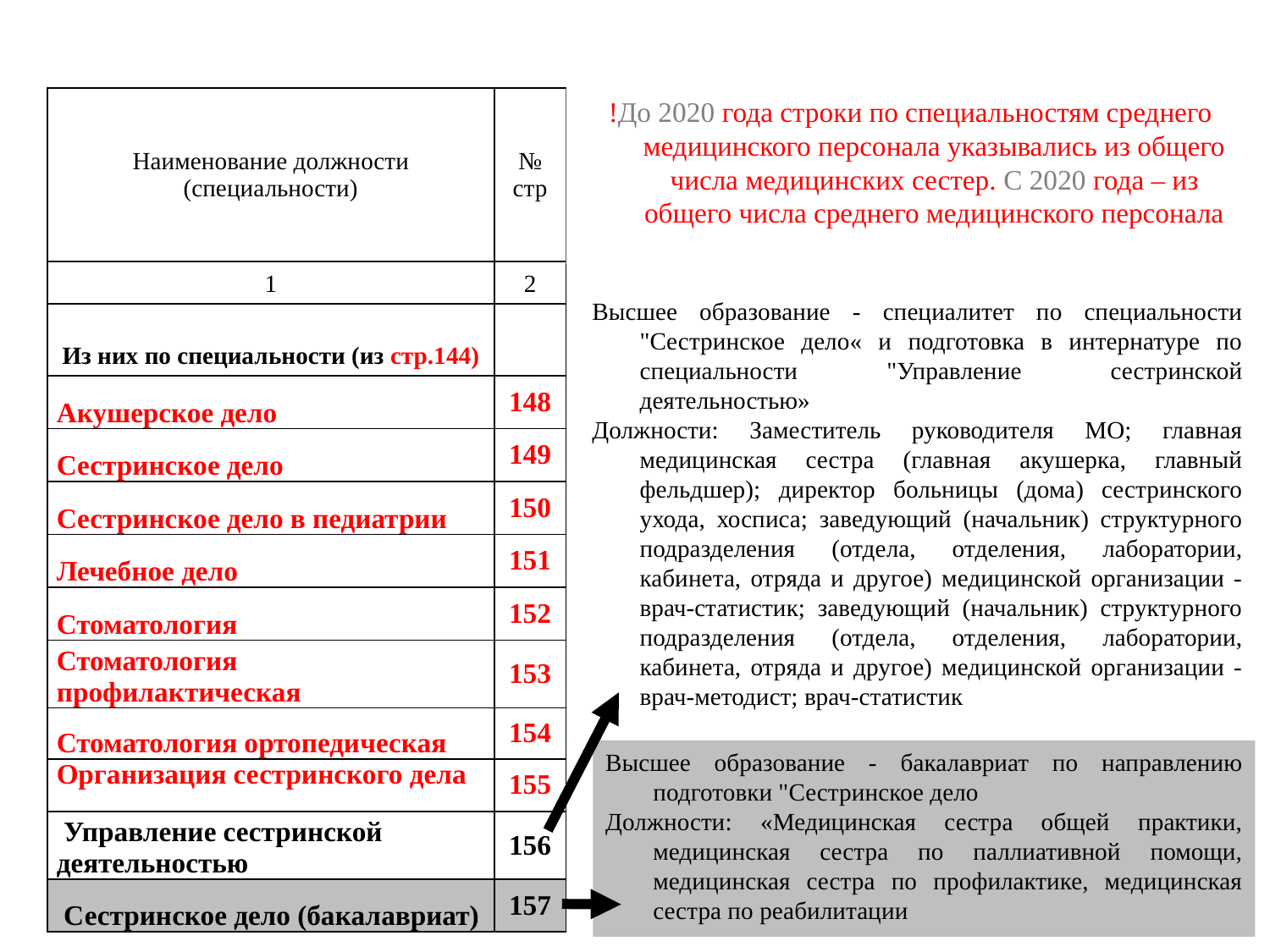

| Наименование должности (специальности) | № стр |
| --- | --- |
| 1 | 2 |
| Из них по специальности (из стр.144) |  |
| Акушерское дело | 148 |
| Сестринское дело | 149 |
| Сестринское дело в педиатрии | 150 |
| Лечебное дело | 151 |
| Стоматология | 152 |
| Стоматология профилактическая | 153 |
| Стоматология ортопедическая | 154 |
| Организация сестринского дела | 155 |
| Управление сестринской деятельностью | 156 |
| Сестринское дело (бакалавриат) | 157 |
!До 2020 года строки по специальностям среднего медицинского персонала указывались из общего числа медицинских сестер. С 2020 года – из общего числа среднего медицинского персонала
Высшее образование - специалитет по специальности "Сестринское дело« и подготовка в интернатуре по специальности "Управление сестринской деятельностью»
Должности: Заместитель руководителя МО; главная медицинская сестра (главная акушерка, главный фельдшер); директор больницы (дома) сестринского ухода, хосписа; заведующий (начальник) структурного подразделения (отдела, отделения, лаборатории, кабинета, отряда и другое) медицинской организации - врач-статистик; заведующий (начальник) структурного подразделения (отдела, отделения, лаборатории, кабинета, отряда и другое) медицинской организации - врач-методист; врач-статистик

Высшее образование - бакалавриат по направлению подготовки "Сестринское дело
Должности: «Медицинская сестра общей практики, медицинская сестра по паллиативной помощи, медицинская сестра по профилактике, медицинская сестра по реабилитации